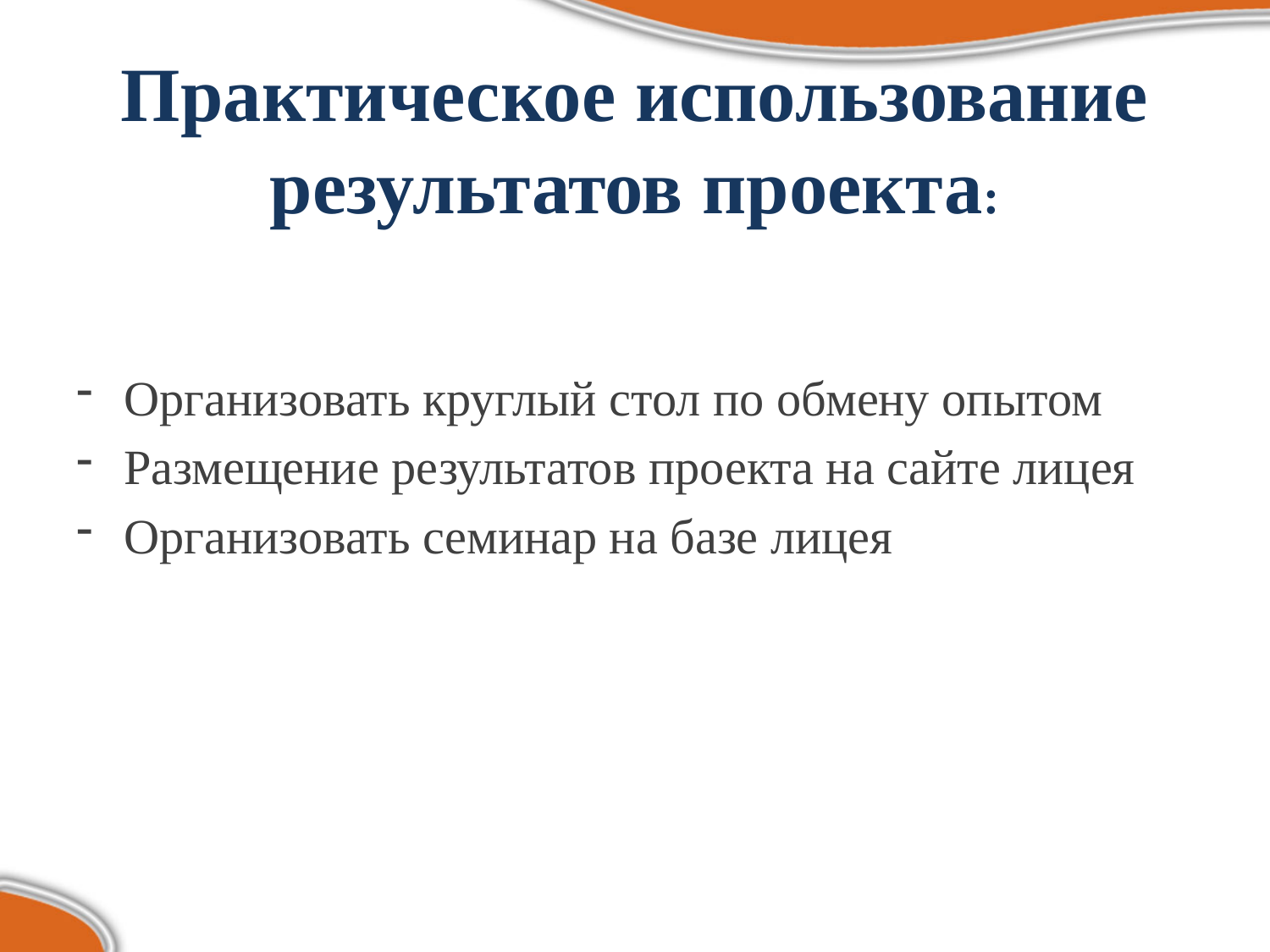

# Практическое использование результатов проекта:

Организовать круглый стол по обмену опытом
Размещение результатов проекта на сайте лицея
Организовать семинар на базе лицея